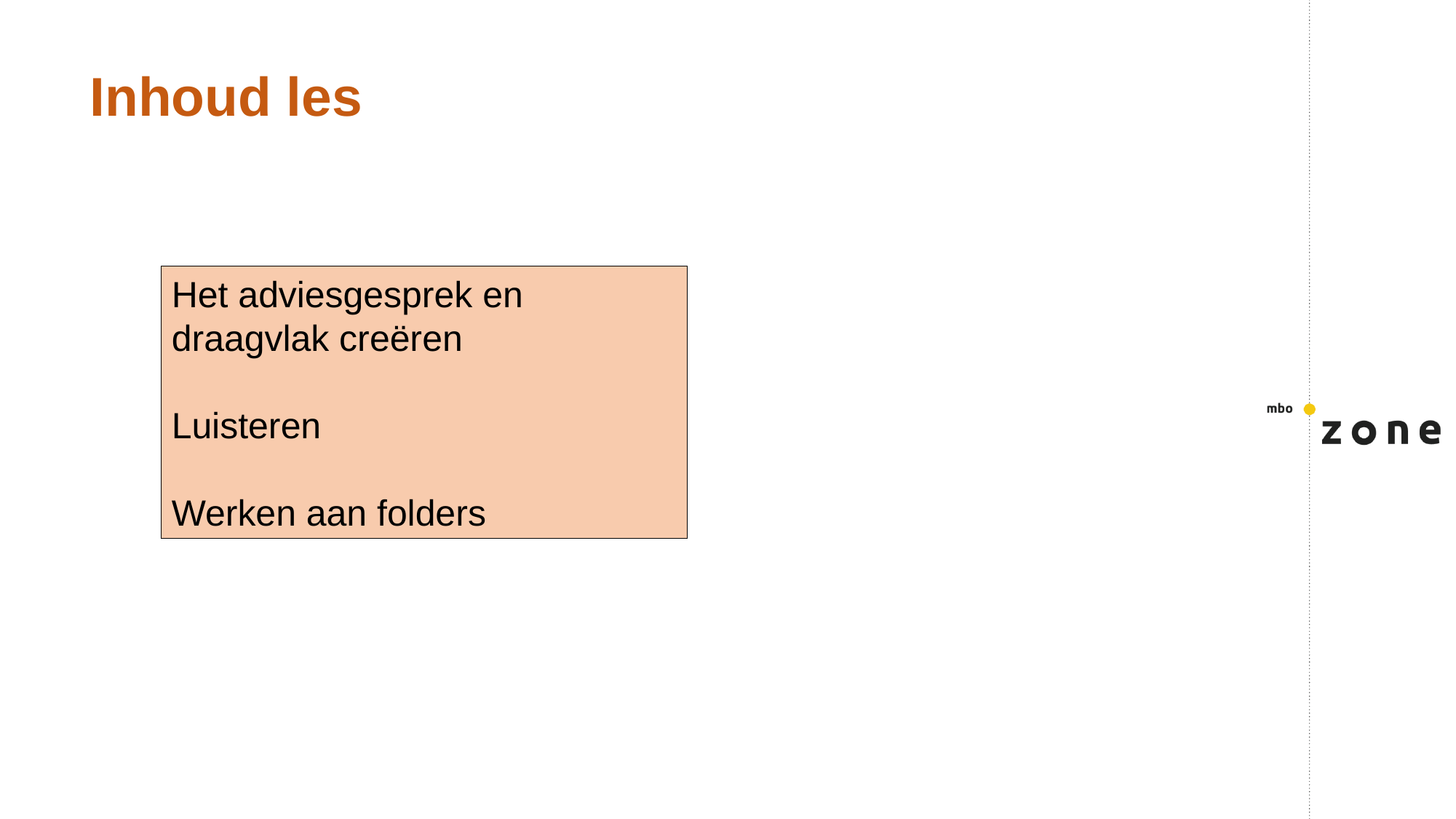

# Inhoud les

Het adviesgesprek en draagvlak creëren

Luisteren

Werken aan folders